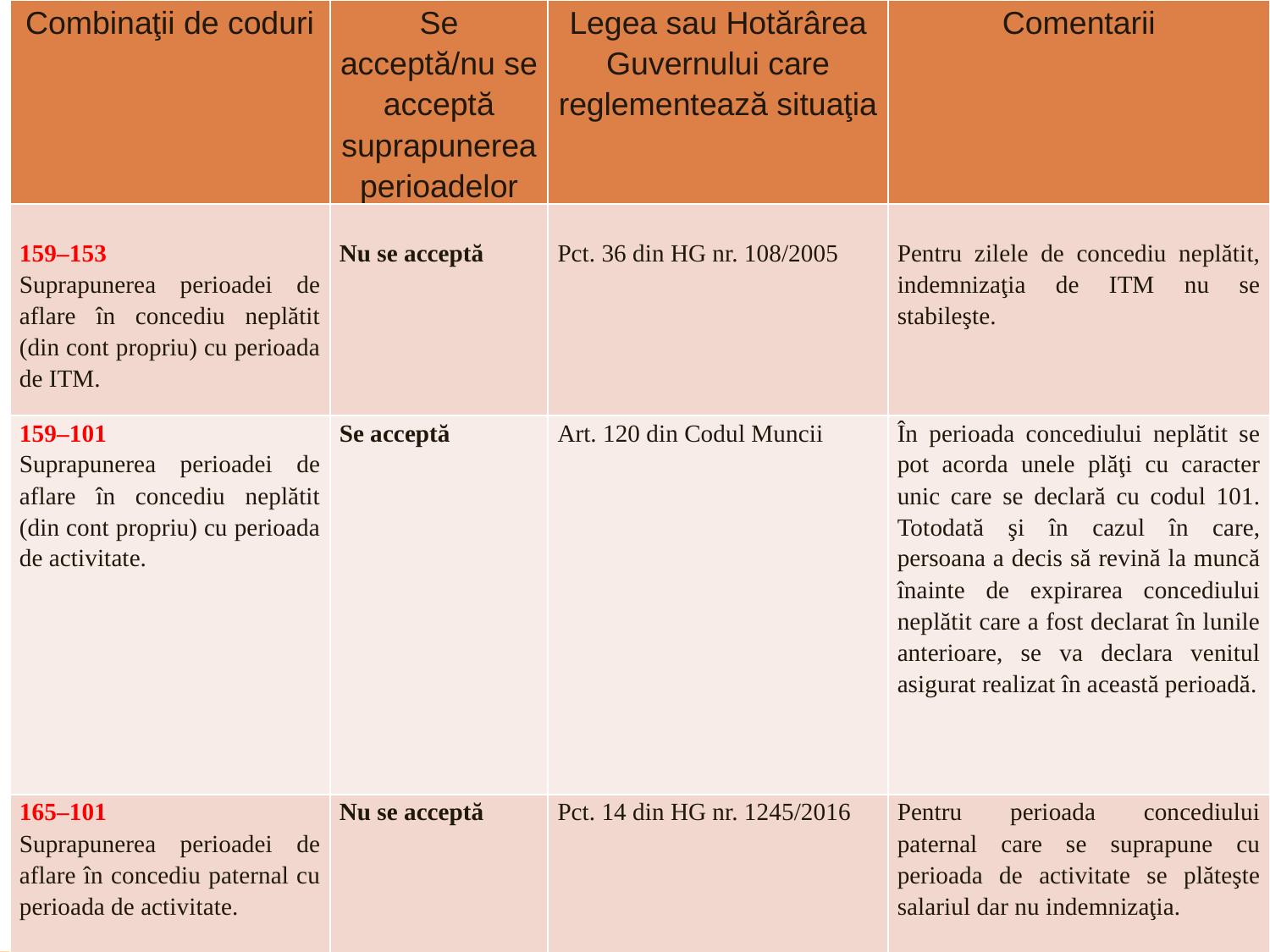

| Combinaţii de coduri | Se acceptă/nu se acceptă suprapunerea perioadelor | Legea sau Hotărârea Guvernului care reglementează situaţia | Comentarii |
| --- | --- | --- | --- |
| 159–153 Suprapunerea perioadei de aflare în concediu neplătit (din cont propriu) cu perioada de ITM. | Nu se acceptă | Pct. 36 din HG nr. 108/2005 | Pentru zilele de concediu neplătit, indemnizaţia de ITM nu se stabileşte. |
| 159–101 Suprapunerea perioadei de aflare în concediu neplătit (din cont propriu) cu perioada de activitate. | Se acceptă | Art. 120 din Codul Muncii | În perioada concediului neplătit se pot acorda unele plăţi cu caracter unic care se declară cu codul 101. Totodată şi în cazul în care, persoana a decis să revină la muncă înainte de expirarea concediului neplătit care a fost declarat în lunile anterioare, se va declara venitul asigurat realizat în această perioadă. |
| 165–101 Suprapunerea perioadei de aflare în concediu paternal cu perioada de activitate. | Nu se acceptă | Pct. 14 din HG nr. 1245/2016 | Pentru perioada concediului paternal care se suprapune cu perioada de activitate se plăteşte salariul dar nu indemnizaţia. |
#